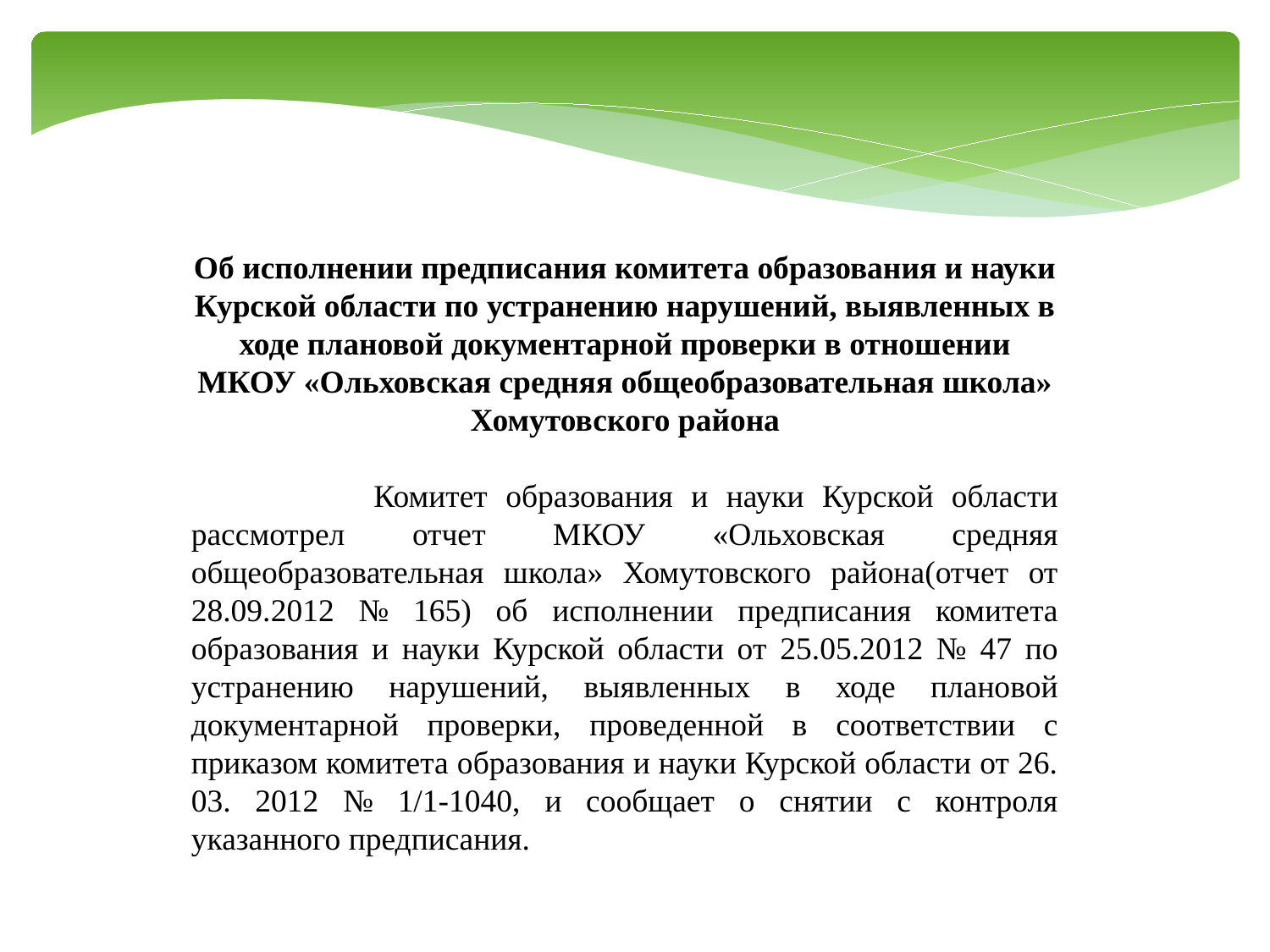

Об исполнении предписания комитета образования и науки Курской области по устранению нарушений, выявленных в ходе плановой документарной проверки в отношении МКОУ «Ольховская средняя общеобразовательная школа» Хомутовского района

          Комитет образования и науки Курской области рассмотрел отчет МКОУ «Ольховская средняя общеобразовательная школа» Хомутовского района(отчет от 28.09.2012 № 165) об исполнении предписания комитета образования и науки Курской области от 25.05.2012 № 47 по устранению нарушений, выявленных в ходе плановой документарной проверки, проведенной в соответствии с приказом комитета образования и науки Курской области от 26. 03. 2012 № 1/1-1040, и сообщает о снятии с контроля указанного предписания.